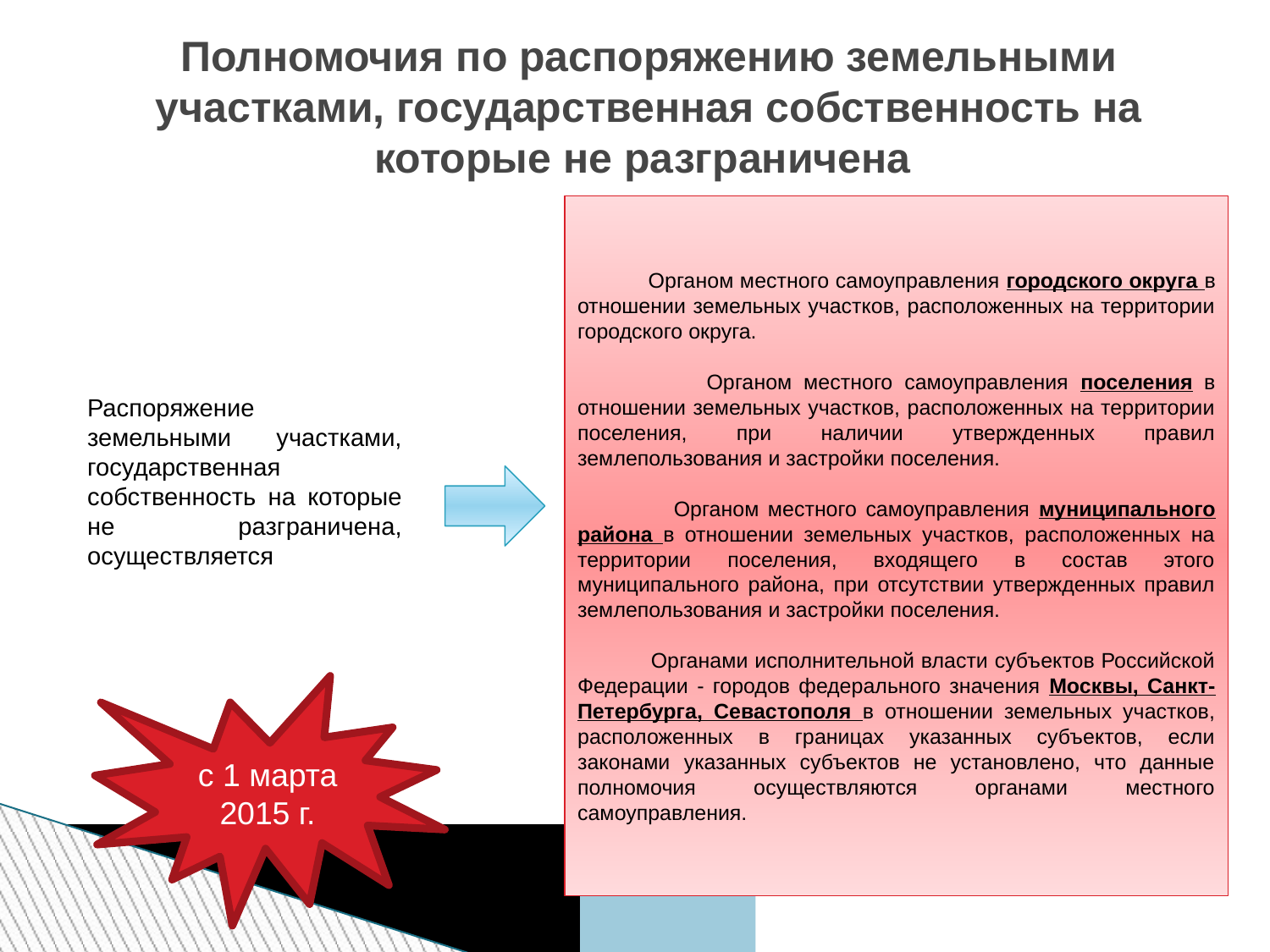

Полномочия по распоряжению земельными участками, государственная собственность на которые не разграничена
           Органом местного самоуправления городского округа в отношении земельных участков, расположенных на территории городского округа.

           Органом местного самоуправления поселения в отношении земельных участков, расположенных на территории поселения, при наличии утвержденных правил землепользования и застройки поселения.

           Органом местного самоуправления муниципального района в отношении земельных участков, расположенных на территории поселения, входящего в состав этого муниципального района, при отсутствии утвержденных правил землепользования и застройки поселения.

           Органами исполнительной власти субъектов Российской Федерации - городов федерального значения Москвы, Санкт-Петербурга, Севастополя в отношении земельных участков, расположенных в границах указанных субъектов, если законами указанных субъектов не установлено, что данные полномочия осуществляются органами местного самоуправления.
Распоряжение земельными участками, государственная собственность на которые не разграничена, осуществляется

с 1 марта 2015 г.